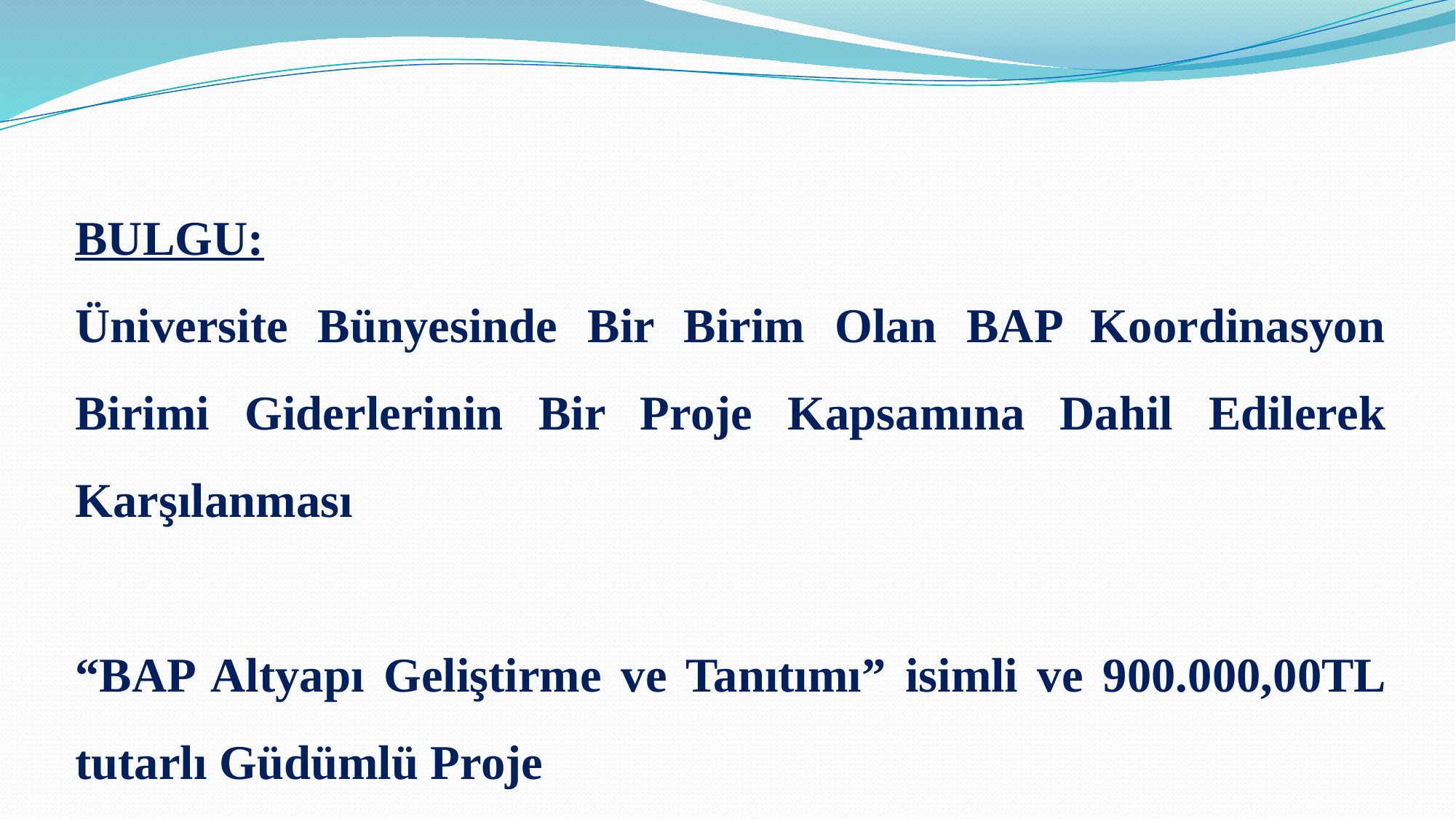

BULGU:
Üniversite Bünyesinde Bir Birim Olan BAP Koordinasyon Birimi Giderlerinin Bir Proje Kapsamına Dahil Edilerek Karşılanması

“BAP Altyapı Geliştirme ve Tanıtımı” isimli ve 900.000,00TL tutarlı Güdümlü Proje